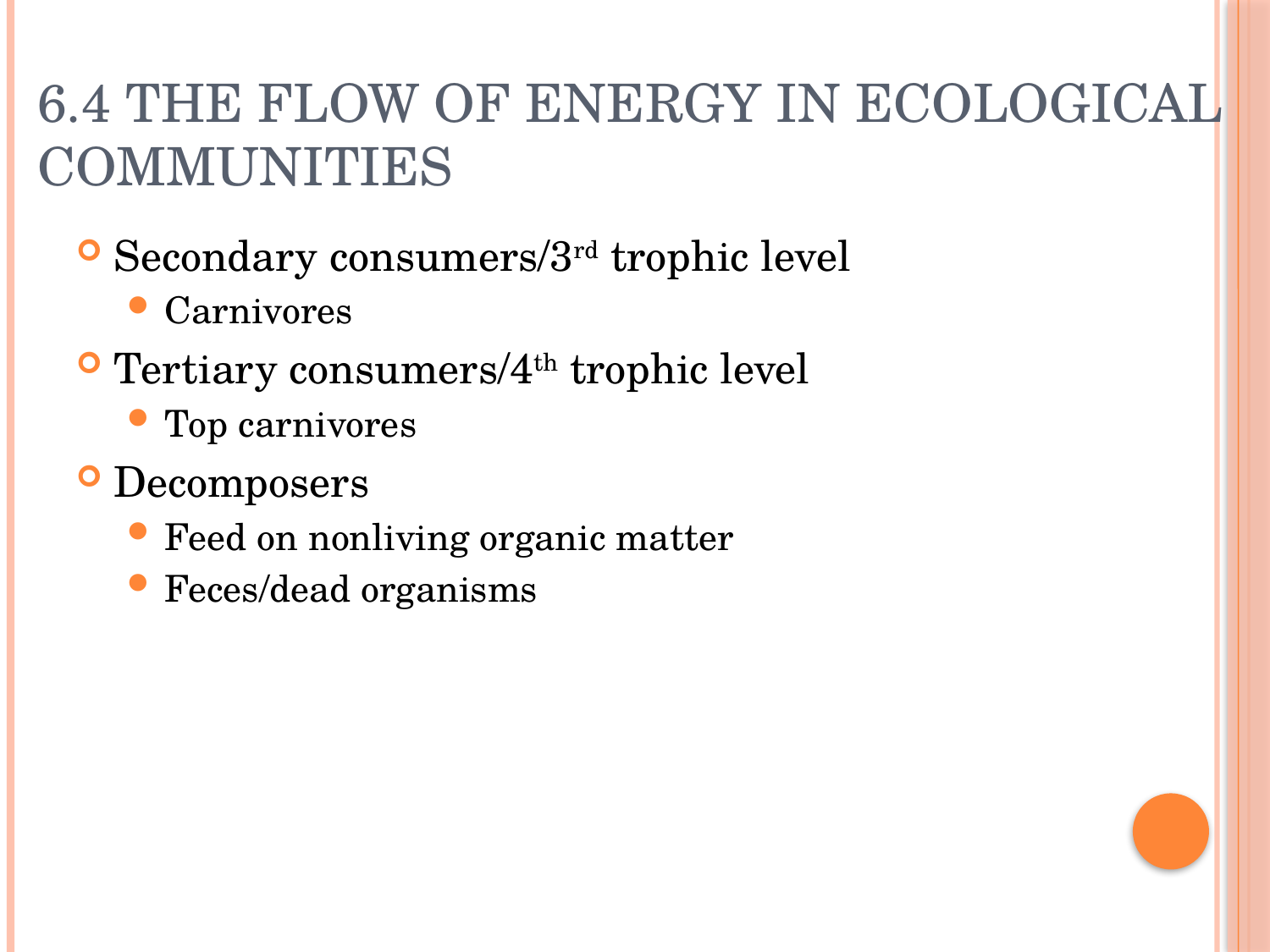

# 6.4 The Flow of Energy in Ecological Communities
Secondary consumers/3rd trophic level
Carnivores
Tertiary consumers/4th trophic level
Top carnivores
Decomposers
Feed on nonliving organic matter
Feces/dead organisms